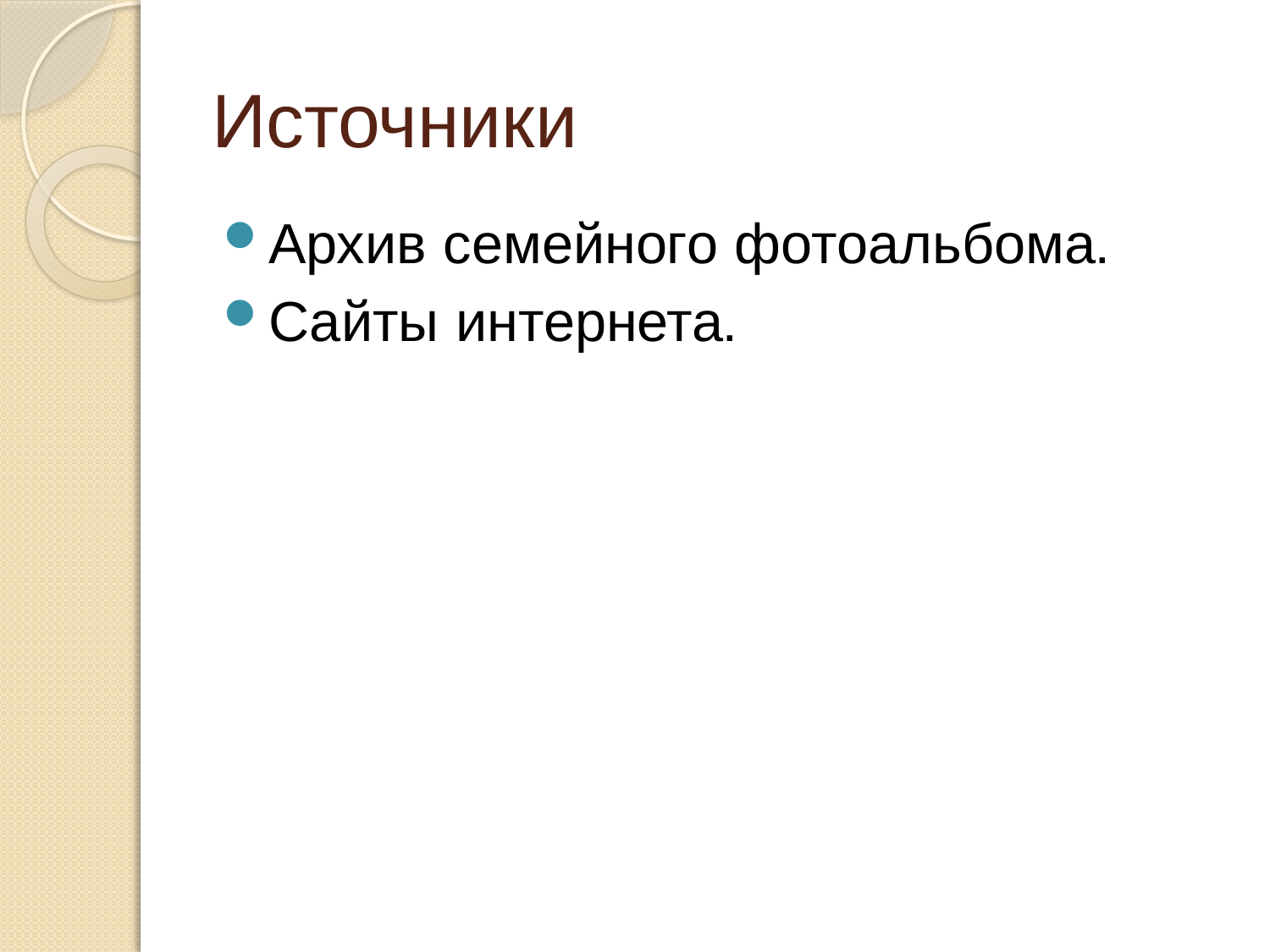

# Источники
Архив семейного фотоальбома.
Сайты интернета.